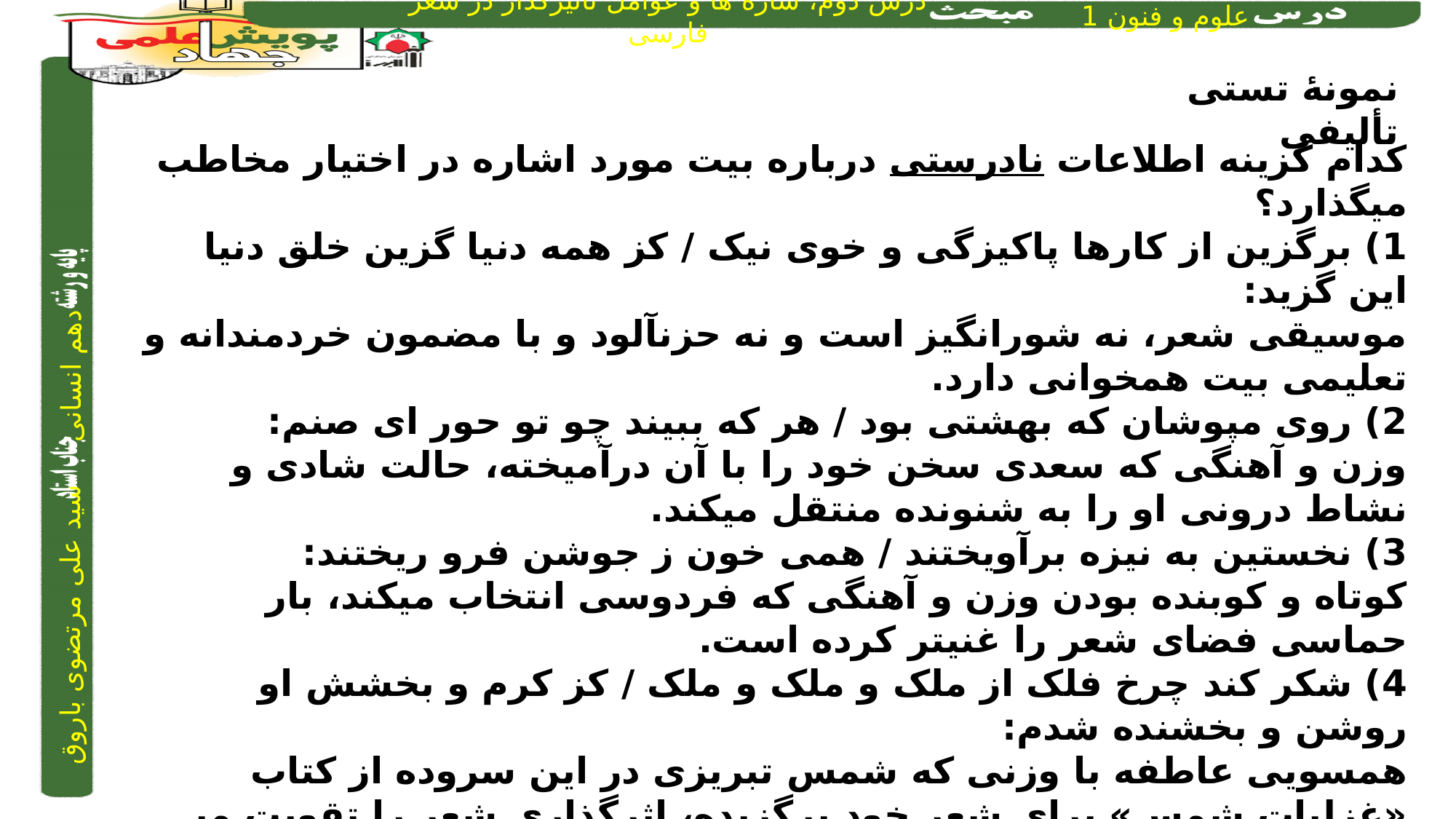

نمونۀ تستی تألیفی

کدام گزینه اطلاعات نادرستی درباره بیت مورد اشاره در اختیار مخاطب می­گذارد؟
1) برگزین از کارها پاکیزگی و خوی نیک / کز همه دنیا گزین خلق دنیا این گزید:
موسیقی شعر، نه شورانگیز است و نه حزن­آلود و با مضمون خردمندانه و تعلیمی بیت هم­خوانی دارد.
2) روی مپوشان که بهشتی بود / هر که ببیند چو تو حور ای صنم:
وزن و آهنگی که سعدی سخن خود را با آن درآمیخته، حالت شادی و نشاط درونی او را به شنونده منتقل می­کند.
3) نخستین به نیزه برآویختند / همی خون ز جوشن فرو ریختند:
کوتاه و کوبنده بودن وزن و آهنگی که فردوسی انتخاب می­کند، بار حماسی فضای شعر را غنی­تر کرده است.
4) شکر کند چرخ فلک از ملک و ملک و ملک / کز کرم و بخشش او روشن و بخشنده شدم:
همسویی عاطفه با وزنی که شمس تبریزی در این سروده از کتاب «غزلیات شمس» برای شعر خود برگزیده، اثرگذاری شعر را تقویت می­کند.

پاسخ: 4   کتاب غزلیات شمس، اثر مولوی است، نه شمس تبریزی.